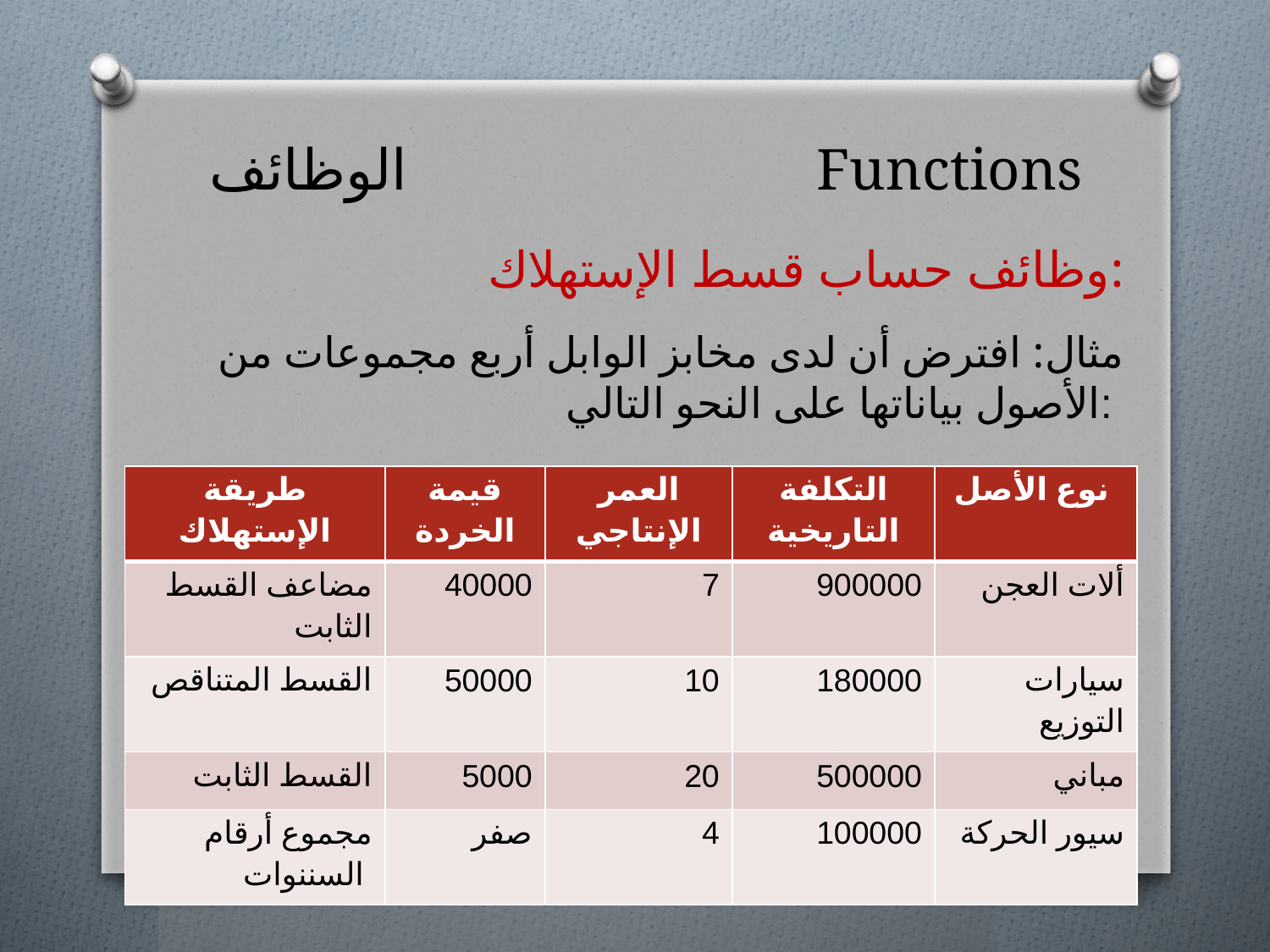

# الوظائف                            Functions
وظائف حساب قسط الإستهلاك:
مثال: افترض أن لدى مخابز الوابل أربع مجموعات من الأصول بياناتها على النحو التالي:
| طريقة الإستهلاك | قيمة الخردة | العمر الإنتاجي | التكلفة التاريخية | نوع الأصل |
| --- | --- | --- | --- | --- |
| مضاعف القسط الثابت | 40000 | 7 | 900000 | ألات العجن |
| القسط المتناقص | 50000 | 10 | 180000 | سيارات التوزيع |
| القسط الثابت | 5000 | 20 | 500000 | مباني |
| مجموع أرقام السننوات | صفر | 4 | 100000 | سيور الحركة |